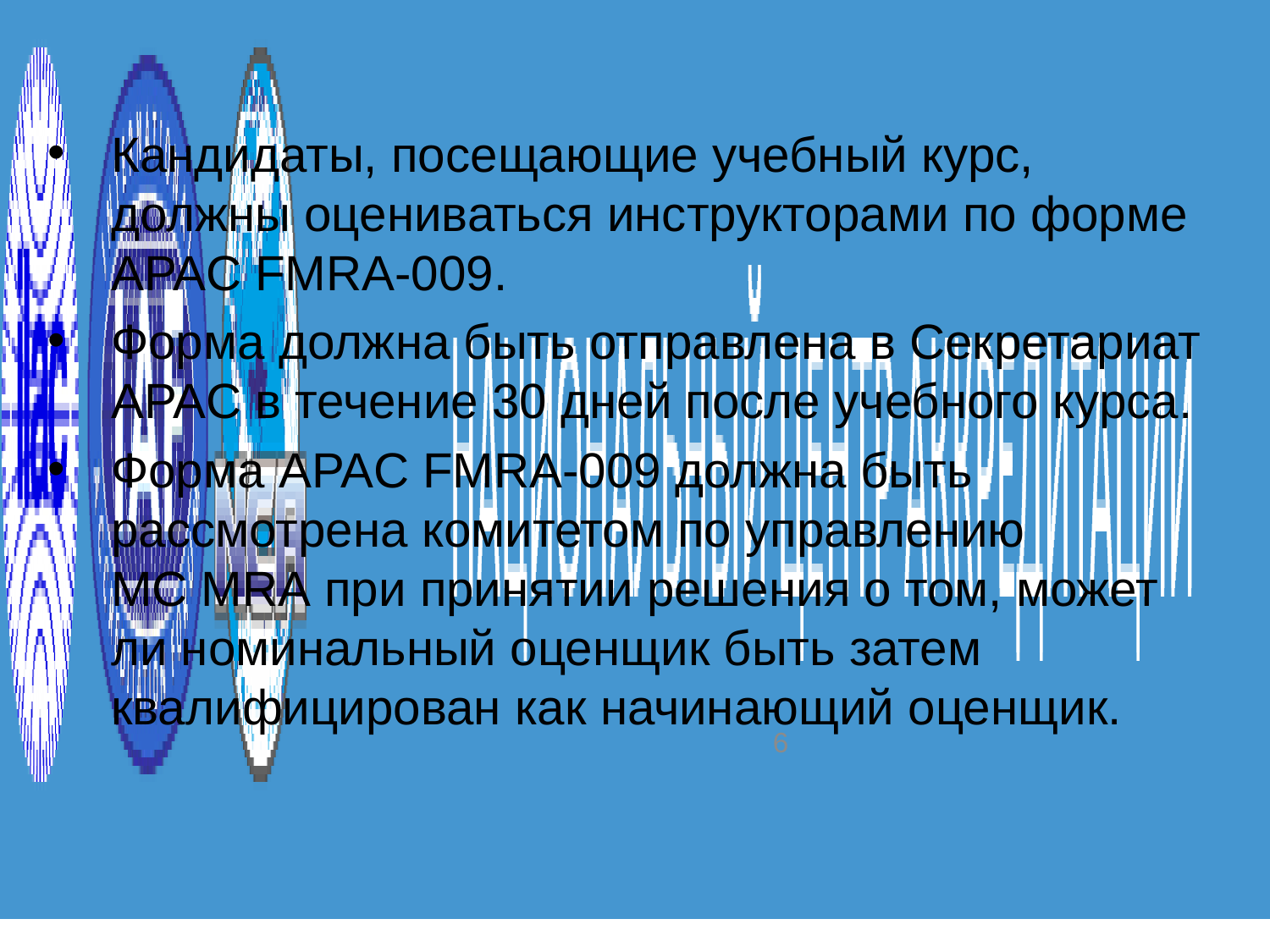

Кандидаты, посещающие учебный курс, должны оцениваться инструкторами по форме APAC FMRA-009.
Форма должна быть отправлена в Секретариат APAC в течение 30 дней после учебного курса.
Форма APAC FMRA-009 должна быть рассмотрена комитетом по управлению
MC MRA при принятии решения о том, может ли номинальный оценщик быть затем квалифицирован как начинающий оценщик.
6